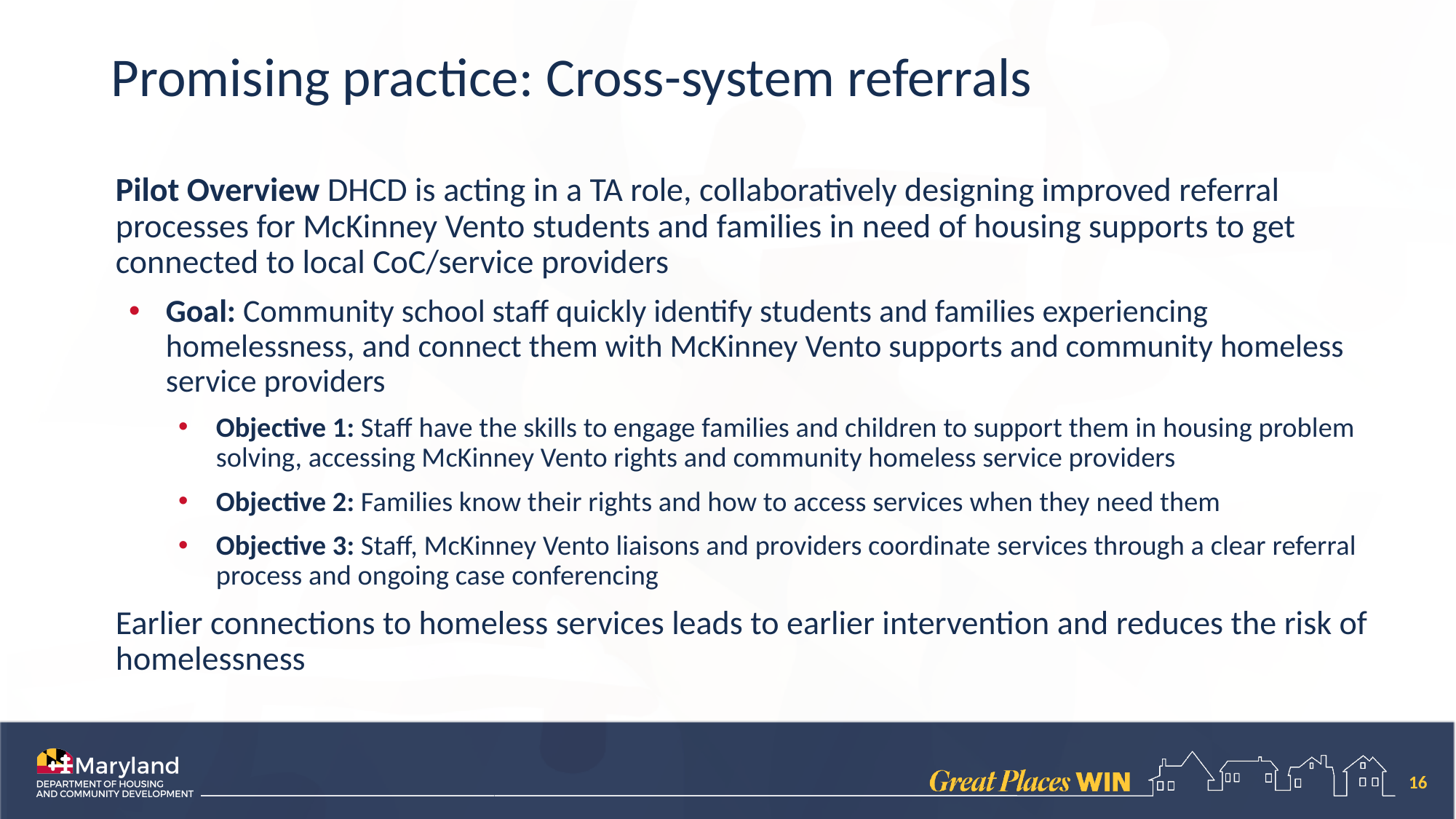

# Promising practice: Cross-system referrals
Pilot Overview DHCD is acting in a TA role, collaboratively designing improved referral processes for McKinney Vento students and families in need of housing supports to get connected to local CoC/service providers
Goal: Community school staff quickly identify students and families experiencing homelessness, and connect them with McKinney Vento supports and community homeless service providers
Objective 1: Staff have the skills to engage families and children to support them in housing problem solving, accessing McKinney Vento rights and community homeless service providers
Objective 2: Families know their rights and how to access services when they need them
Objective 3: Staff, McKinney Vento liaisons and providers coordinate services through a clear referral process and ongoing case conferencing
Earlier connections to homeless services leads to earlier intervention and reduces the risk of homelessness